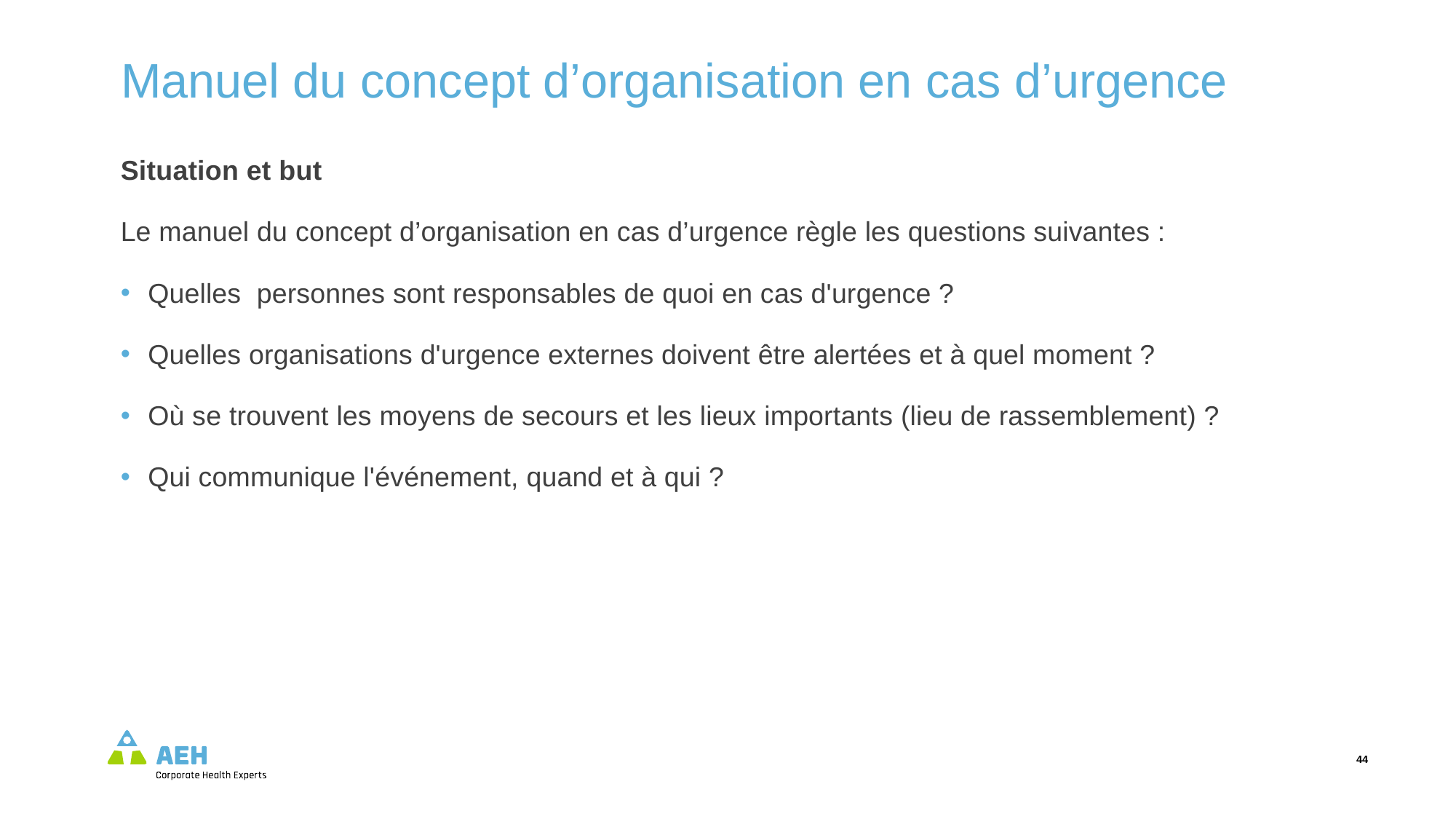

# Manuel du concept d’organisation en cas d’urgence
Situation et but
Le manuel du concept d’organisation en cas d’urgence règle les questions suivantes :
Quelles  personnes sont responsables de quoi en cas d'urgence ?
Quelles organisations d'urgence externes doivent être alertées et à quel moment ?
Où se trouvent les moyens de secours et les lieux importants (lieu de rassemblement) ?
Qui communique l'événement, quand et à qui ?